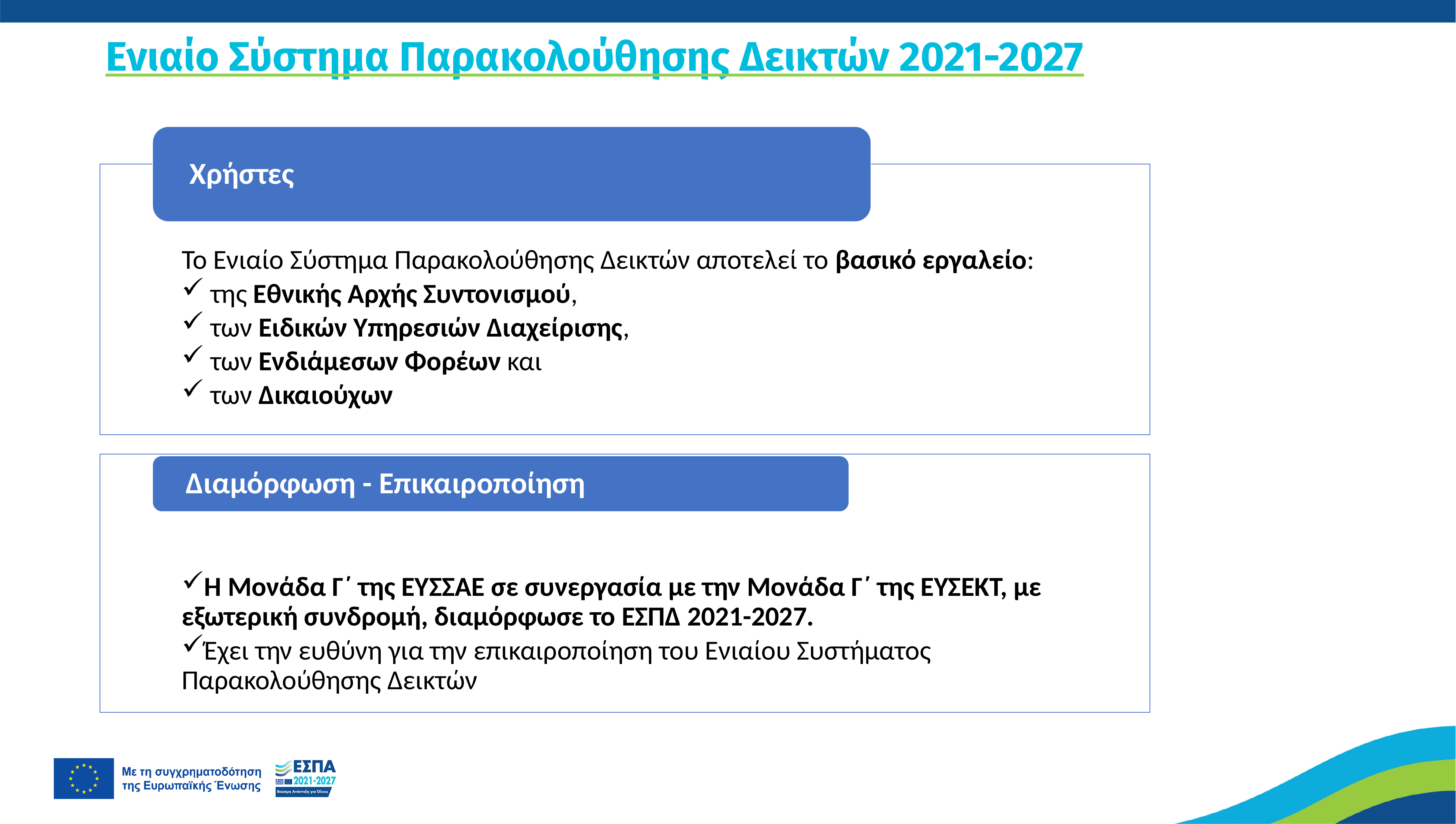

# Ενιαίο Σύστημα Παρακολούθησης Δεικτών 2021-2027
Το Ενιαίο Σύστημα Παρακολούθησης Δεικτών αποτελεί το βασικό εργαλείο:
 της Εθνικής Αρχής Συντονισμού,
 των Ειδικών Υπηρεσιών Διαχείρισης,
 των Ενδιάμεσων Φορέων και
 των Δικαιούχων
Χρήστες

Η Μονάδα Γ΄ της ΕΥΣΣΑΕ σε συνεργασία με την Μονάδα Γ΄ της ΕΥΣΕΚΤ, με εξωτερική συνδρομή, διαμόρφωσε το ΕΣΠΔ 2021-2027.
Έχει την ευθύνη για την επικαιροποίηση του Ενιαίου Συστήματος Παρακολούθησης Δεικτών
Διαμόρφωση - Επικαιροποίηση